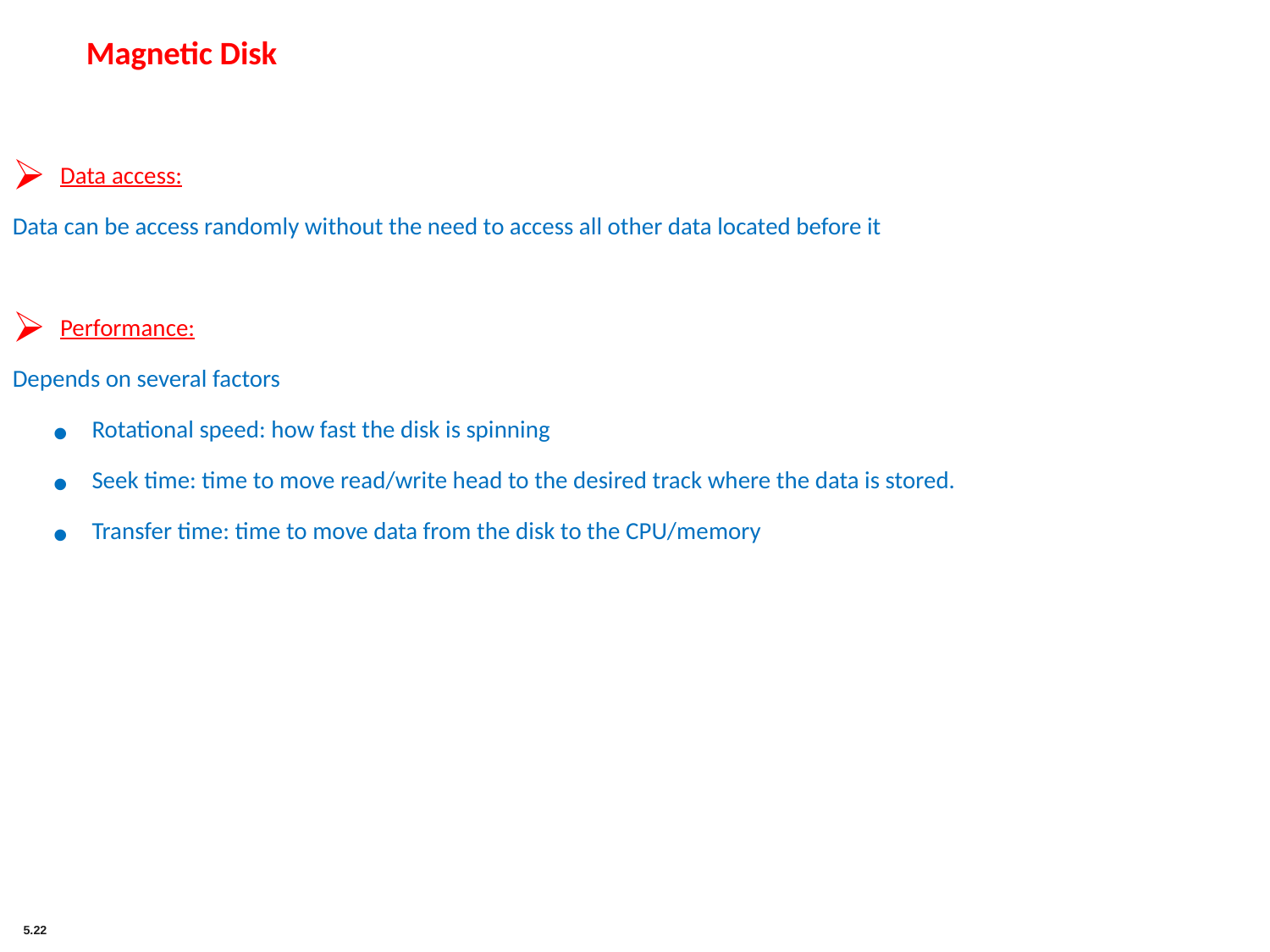

Magnetic Disk
Data access:
Data can be access randomly without the need to access all other data located before it

Performance:
Depends on several factors
Rotational speed: how fast the disk is spinning
Seek time: time to move read/write head to the desired track where the data is stored.
Transfer time: time to move data from the disk to the CPU/memory

5.22